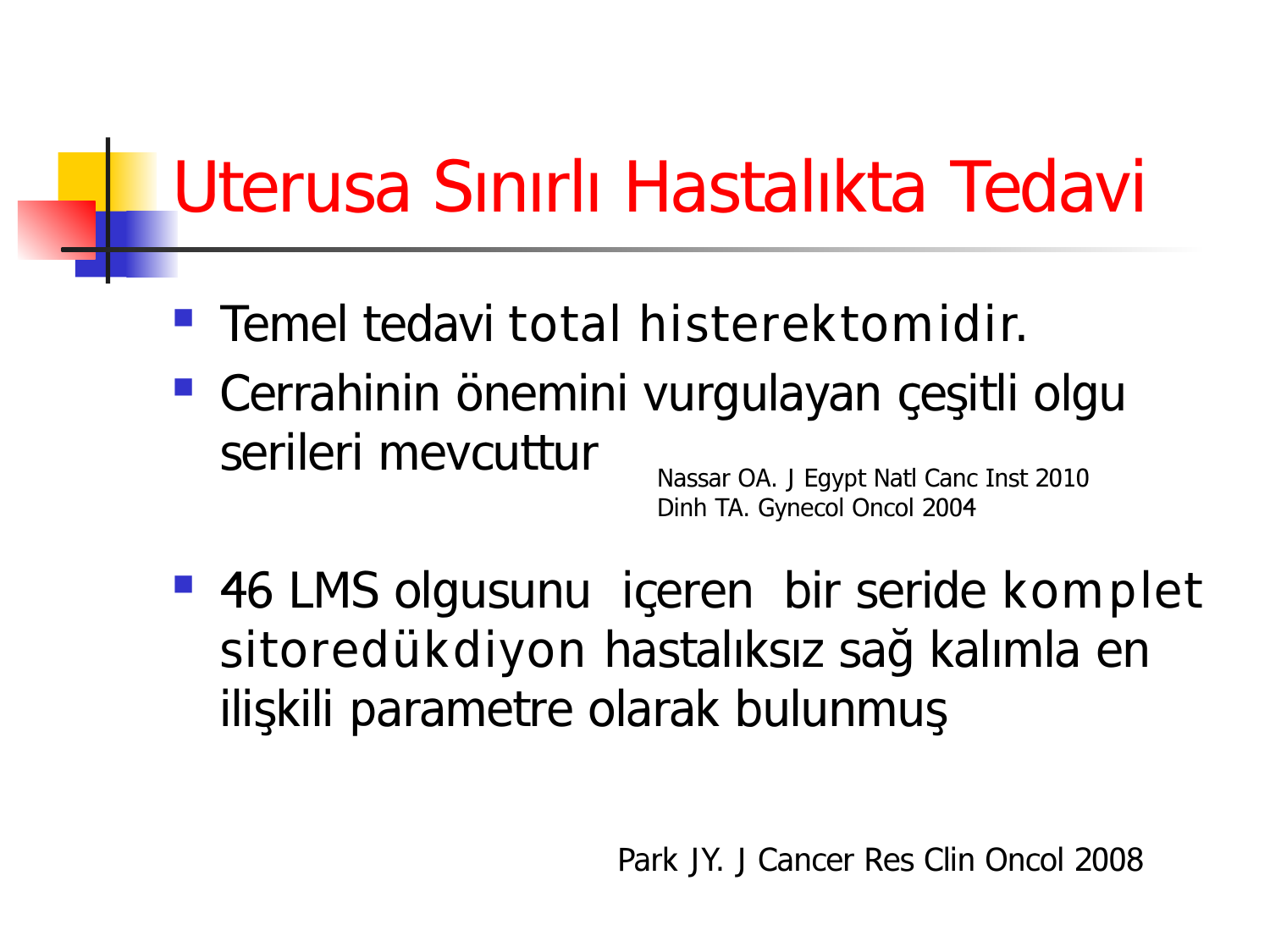

# Uterusa Sınırlı Hastalıkta Tedavi
Temel tedavi total histerektomidir.
Cerrahinin önemini vurgulayan çeşitli olgu serileri mevcuttur

46 LMS olgusunu  içeren  bir seride komplet sitoredükdiyon hastalıksız sağ kalımla en ilişkili parametre olarak bulunmuş
Nassar OA. J Egypt Natl Canc Inst 2010
Dinh TA. Gynecol Oncol 2004
Park JY. J Cancer Res Clin Oncol 2008